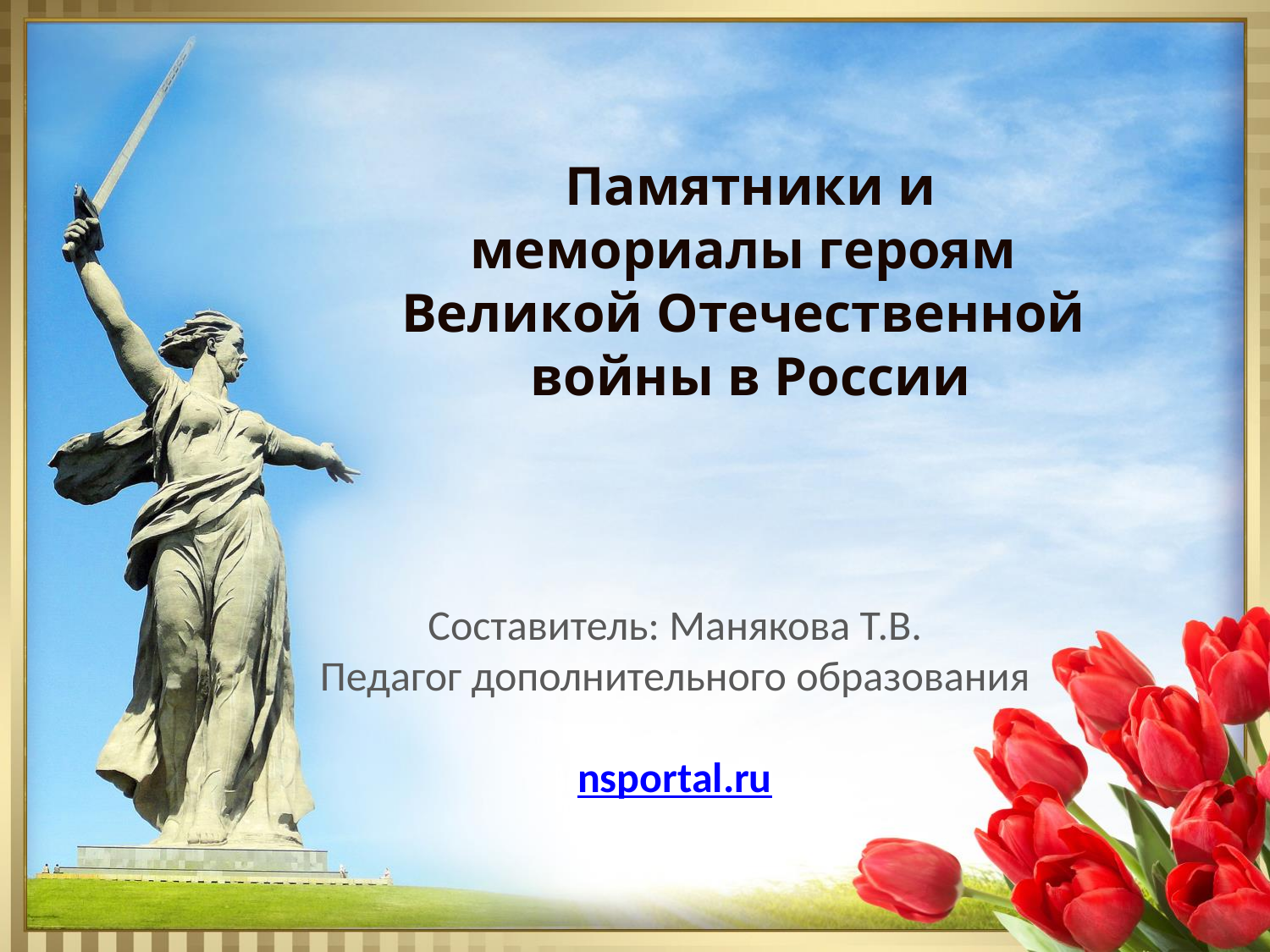

Памятники и
мемориалы героям
Великой Отечественной
войны в России
Составитель: Манякова Т.В.
Педагог дополнительного образования

nsportal.ru